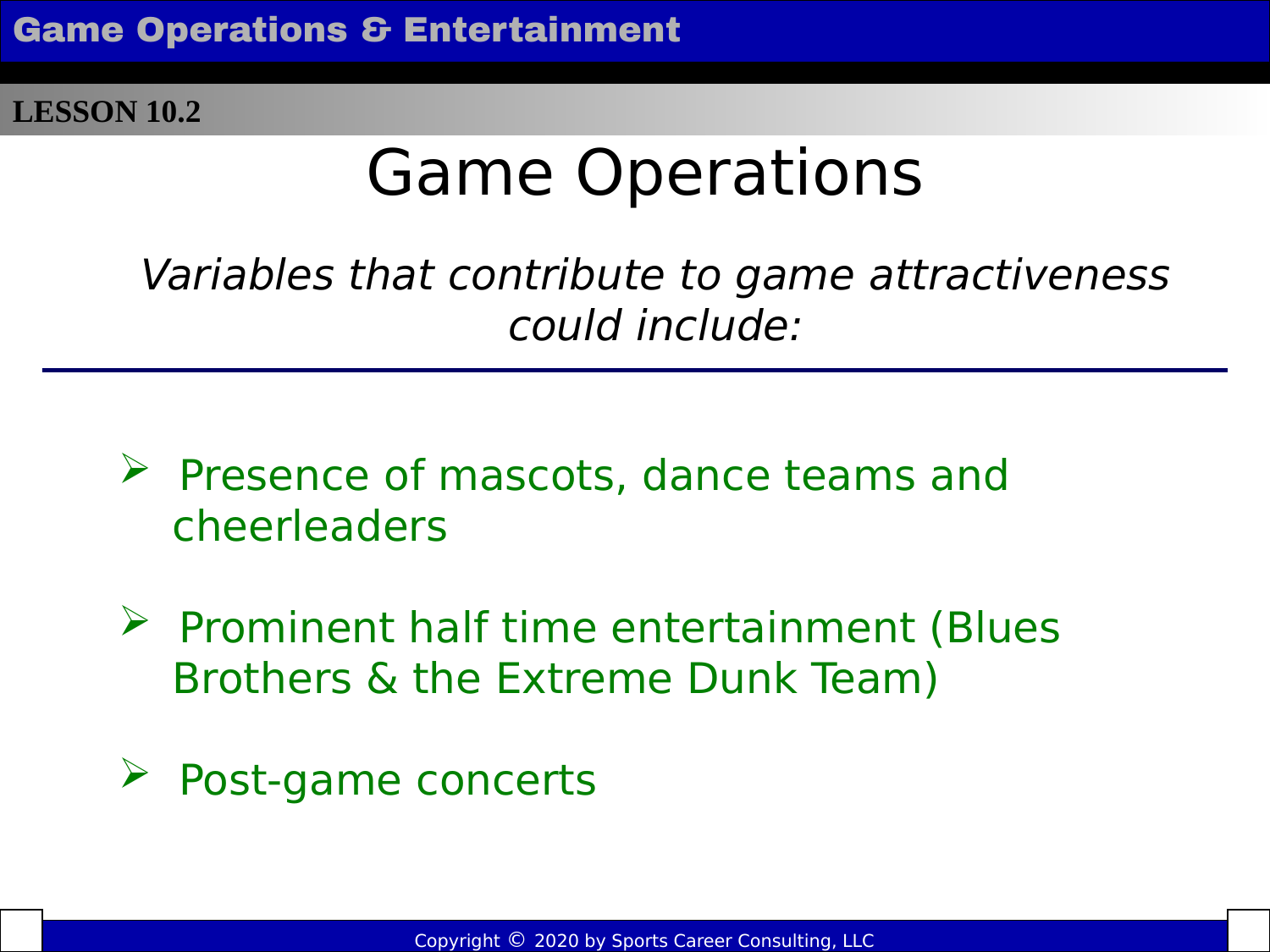

Game Operations & Entertainment
LESSON 10.2
Game Operations
Variables that contribute to game attractiveness could include:

  Presence of mascots, dance teams and
    cheerleaders

  Prominent half time entertainment (Blues
    Brothers & the Extreme Dunk Team)

  Post-game concerts
Copyright © 2020 by Sports Career Consulting, LLC